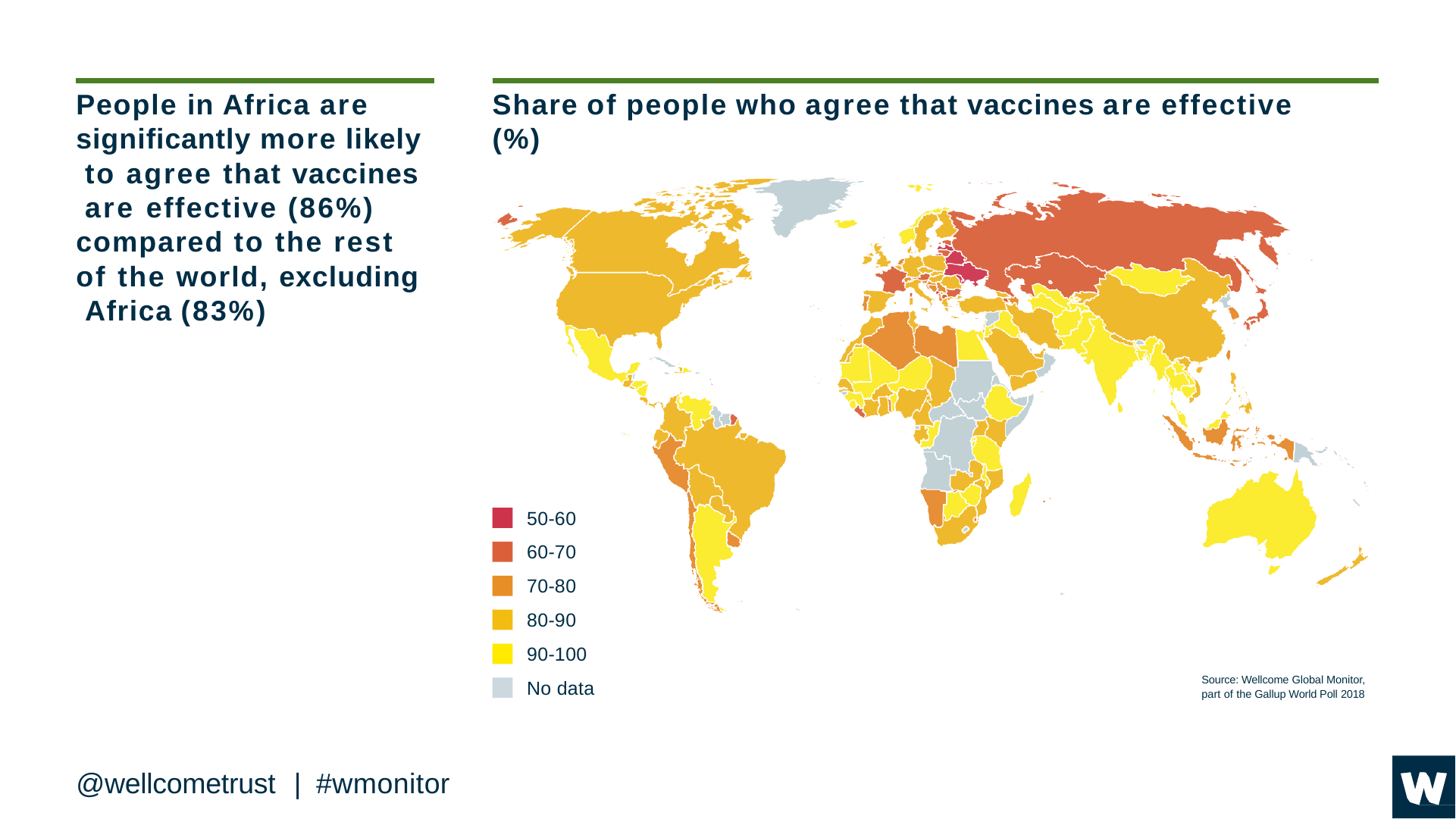

People in Africa are  significantly more likely  to agree that vaccines  are effective (86%)  compared to the rest  of the world, excluding  Africa (83%)
# Share of people who agree that vaccines are effective (%)

50-60
60-70
70-80
80-90
90-100
No data

Source: Wellcome Global Monitor,  part of the Gallup World Poll 2018

@wellcometrust	|	#wmonitor